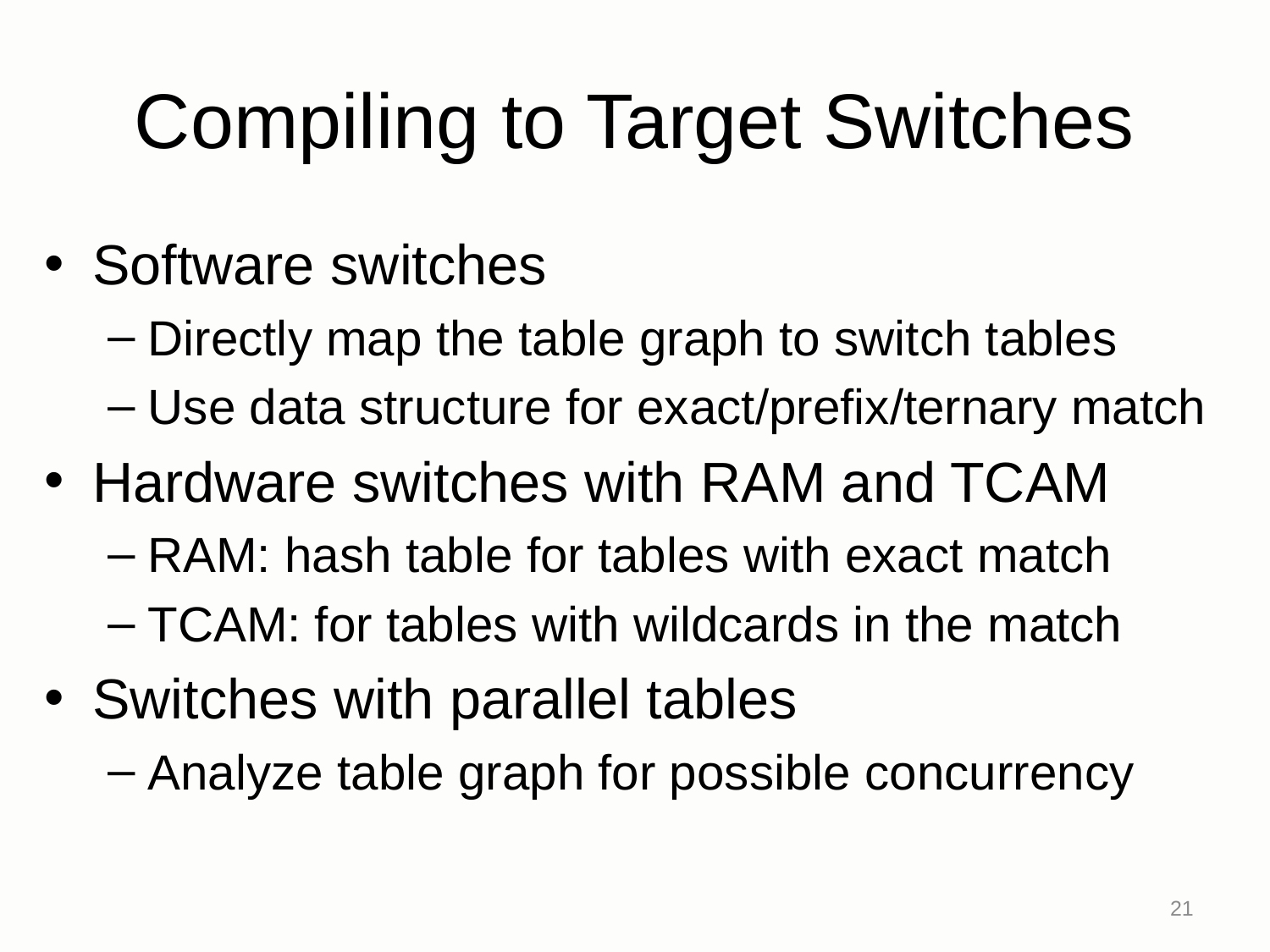

# Compiling to Target Switches
Software switches
Directly map the table graph to switch tables
Use data structure for exact/prefix/ternary match
Hardware switches with RAM and TCAM
RAM: hash table for tables with exact match
TCAM: for tables with wildcards in the match
Switches with parallel tables
Analyze table graph for possible concurrency
21